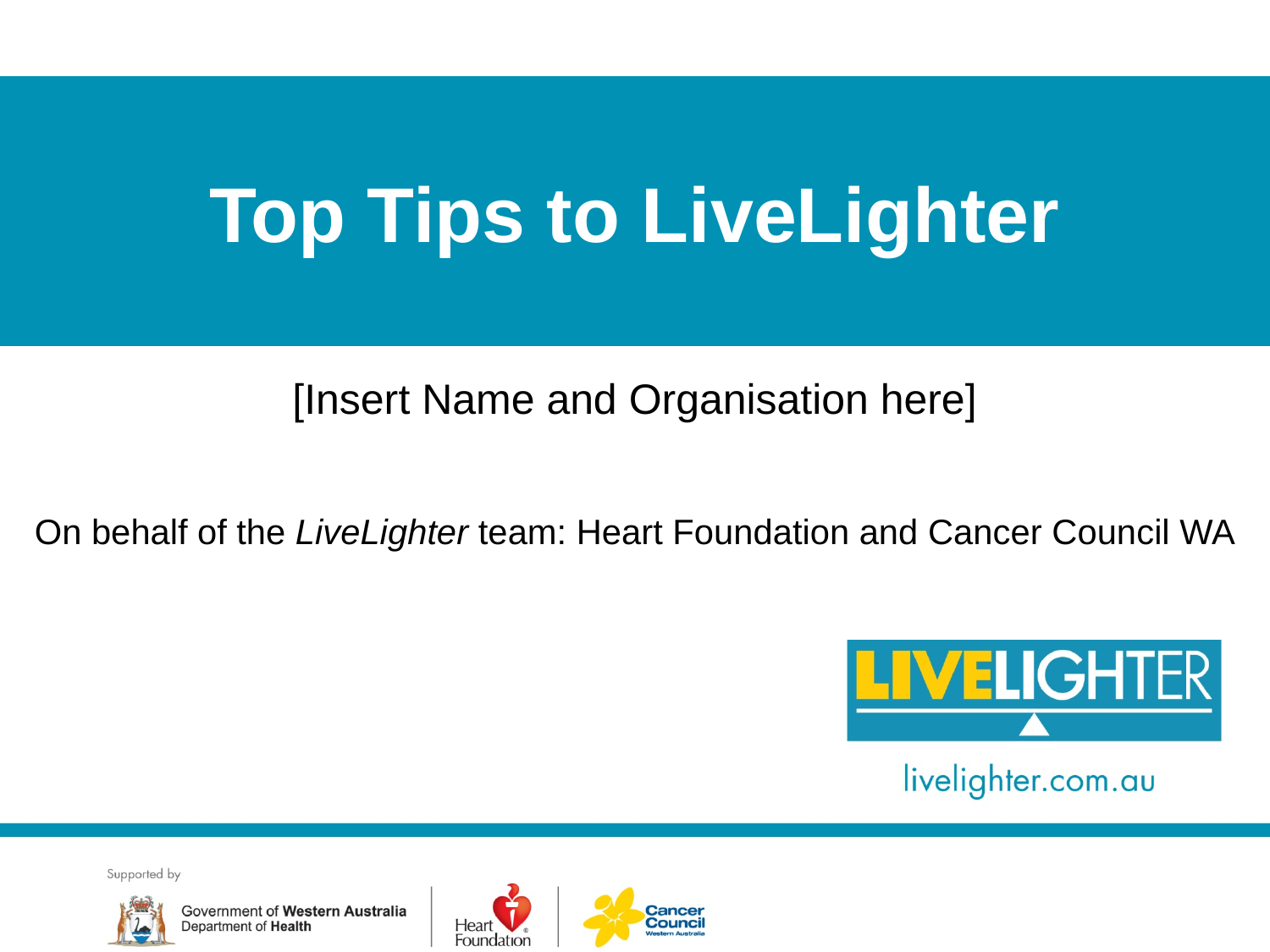

# Top Tips to LiveLighter
[Insert Name and Organisation here]

On behalf of the LiveLighter team: Heart Foundation and Cancer Council WA